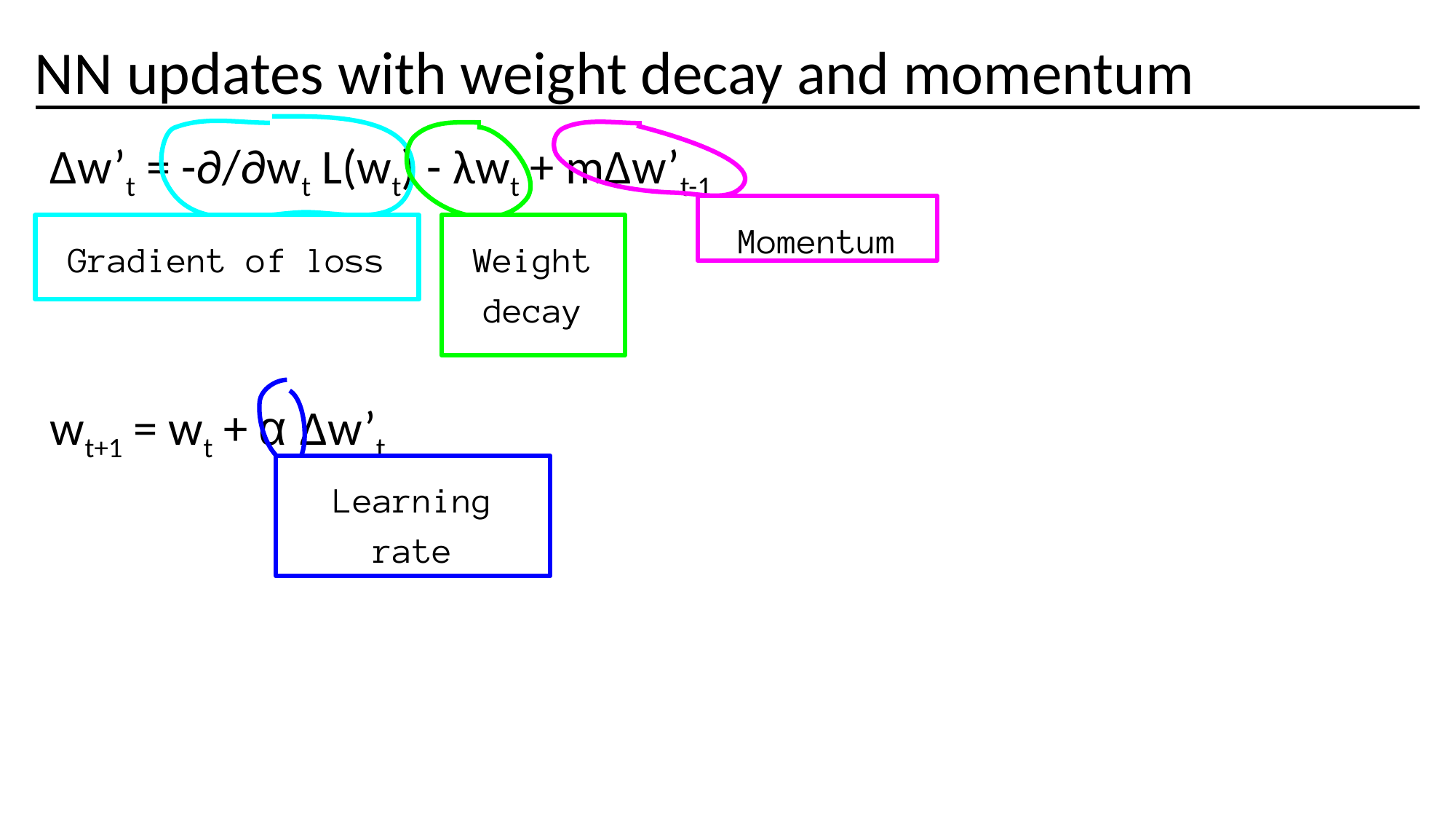

# NN updates with weight decay and momentum

Δw’t = -∂/∂wt L(wt) - λwt + mΔw’t-1

wt+1 = wt + α Δw’t

Momentum
Gradient of loss
Weight decay

Learning rate